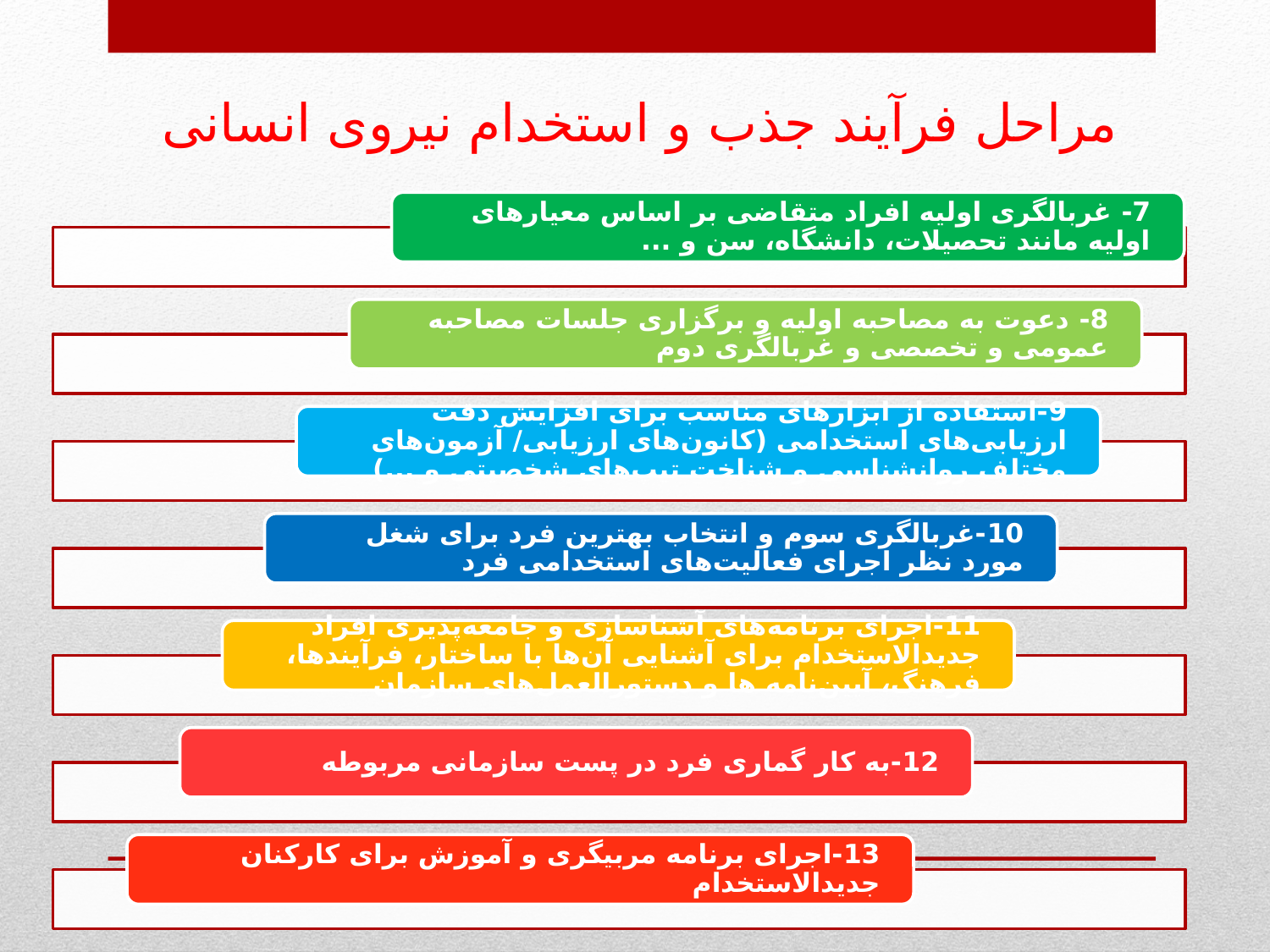

# مراحل فرآیند جذب و استخدام نیروی انسانی
7- غربالگری اولیه افراد متقاضی بر اساس معیارهای اولیه مانند تحصیلات، دانشگاه، سن و ...
8- دعوت به مصاحبه اولیه و برگزاری جلسات مصاحبه‌ عمومی و تخصصی و غربالگری دوم
9-استفاده از ابزارهای مناسب برای افزایش دقت ارزیابی‌های استخدامی (کانون‌های ارزیابی/ آزمون‌های مختلف روانشناسی و شناخت تیپ‌های شخصیتی و ...)
10-غربالگری سوم و انتخاب بهترین فرد برای شغل مورد نظر اجرای فعالیت‌های استخدامی فرد
11-اجرای برنامه‌های آشناسازی و جامعه‌پذیری افراد جدیدالاستخدام برای آشنایی آن‌ها با ساختار، فرآیندها، فرهنگ، آیین‌نامه ها و دستورالعمل‌های سازمان
12-به کار گماری فرد در پست سازمانی مربوطه
13-اجرای برنامه مربیگری و آموزش برای کارکنان جدیدالاستخدام